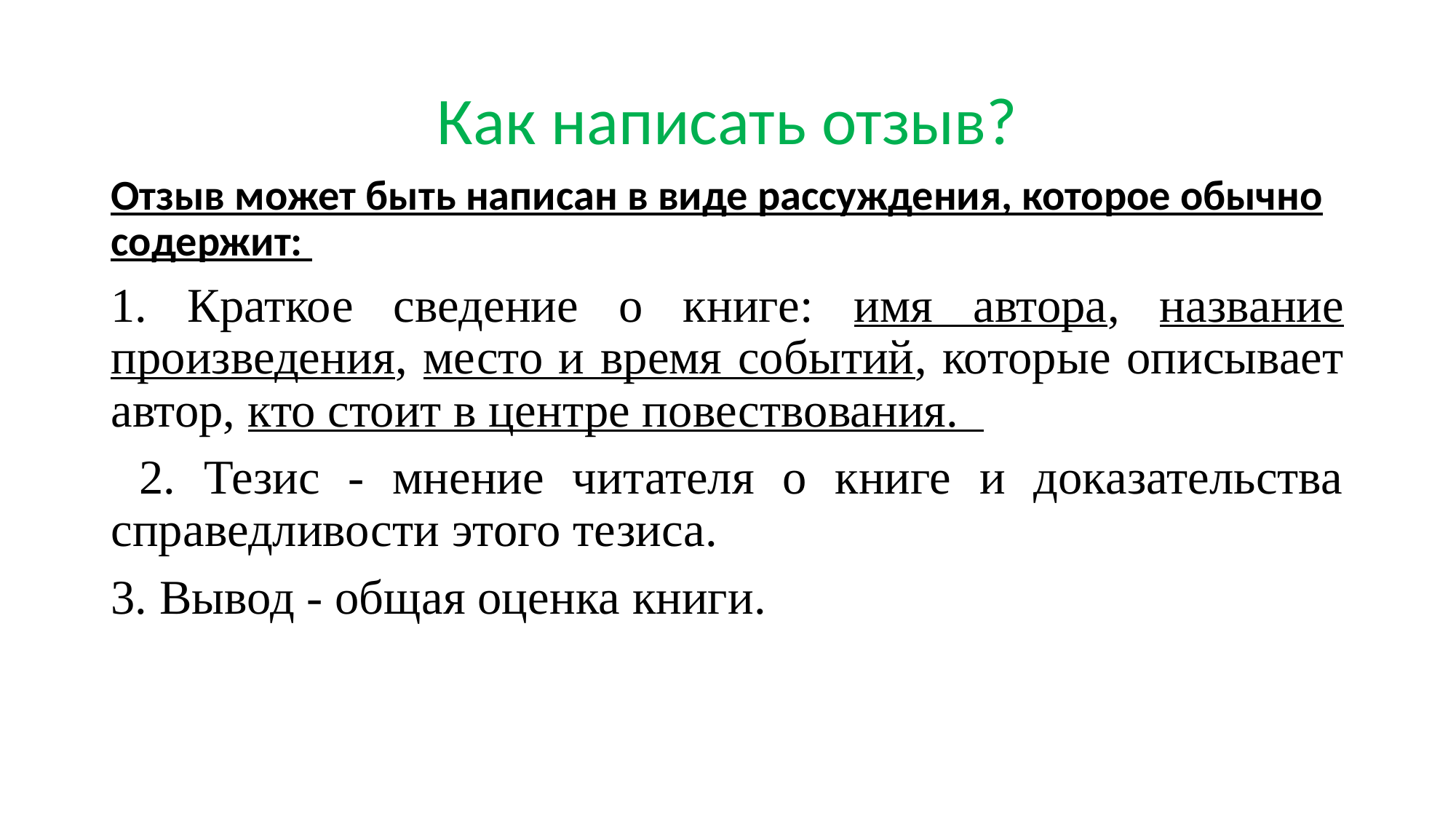

# Как написать отзыв?
Отзыв может быть написан в виде рассуждения, которое обычно содержит:
1. Краткое сведение о книге: имя автора, название произведения, место и время событий, которые описывает автор, кто стоит в центре повествования.
 2. Тезис - мнение читателя о книге и доказательства справедливости этого тезиса.
3. Вывод - общая оценка книги.